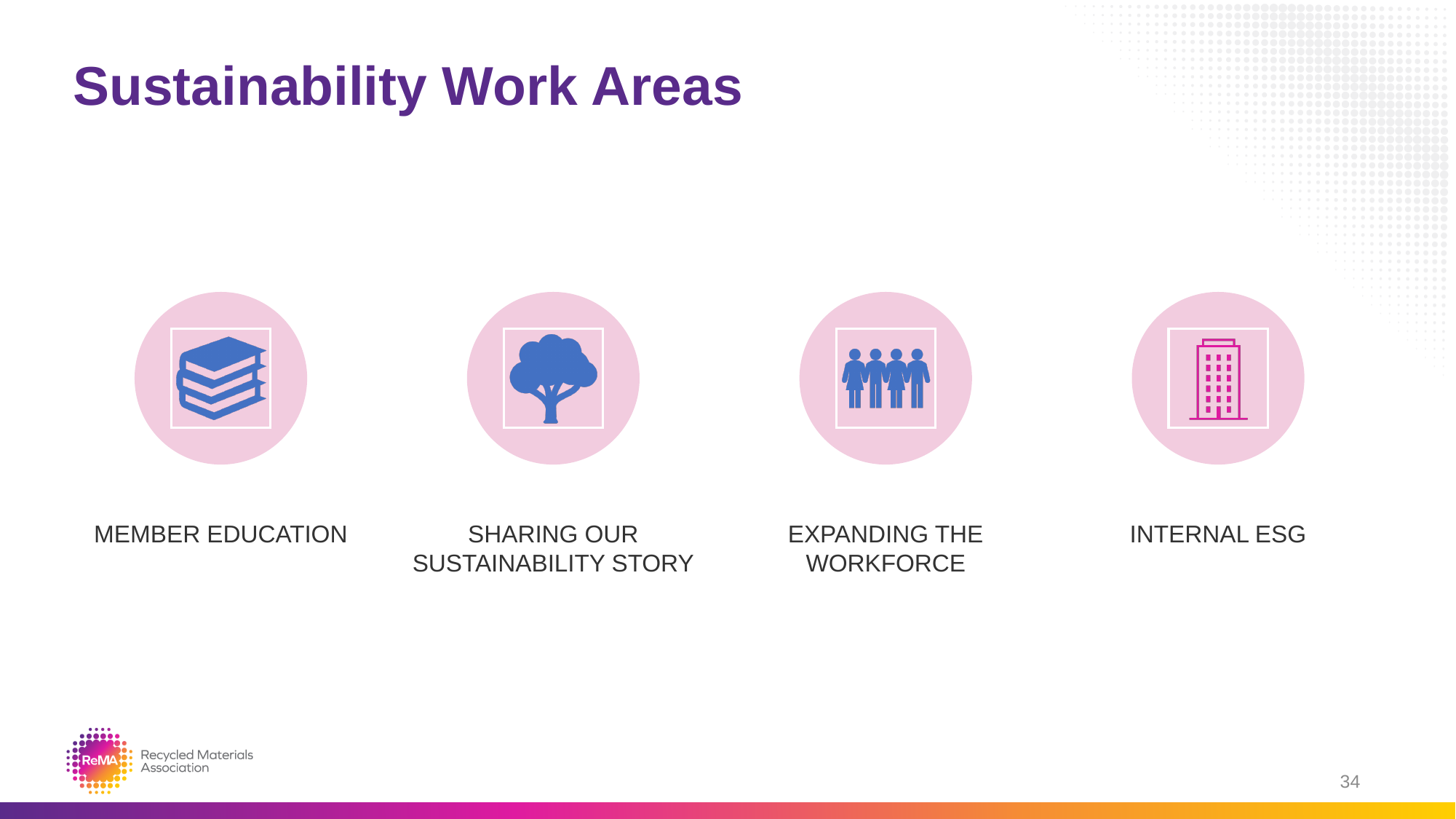

# Sustainability Work Areas
Member Education
Sharing our sustainability Story
Expanding the Workforce
Internal ESG
34